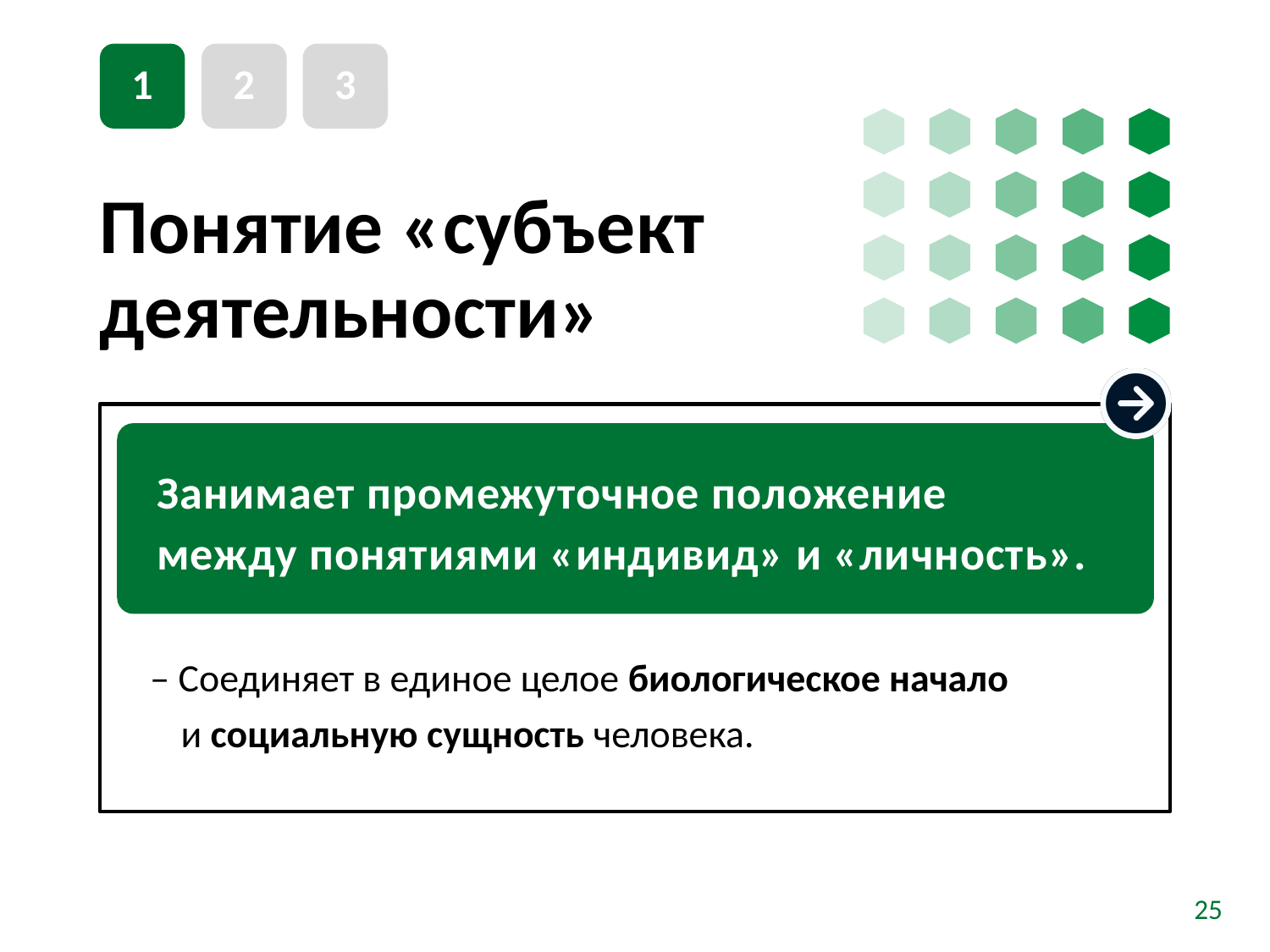

1
2
3

# Понятие «субъект деятельности»

‒ Соединяет в единое целое биологическое начало
и социальную сущность человека.
Занимает промежуточное положение
между понятиями «индивид» и «личность».
25